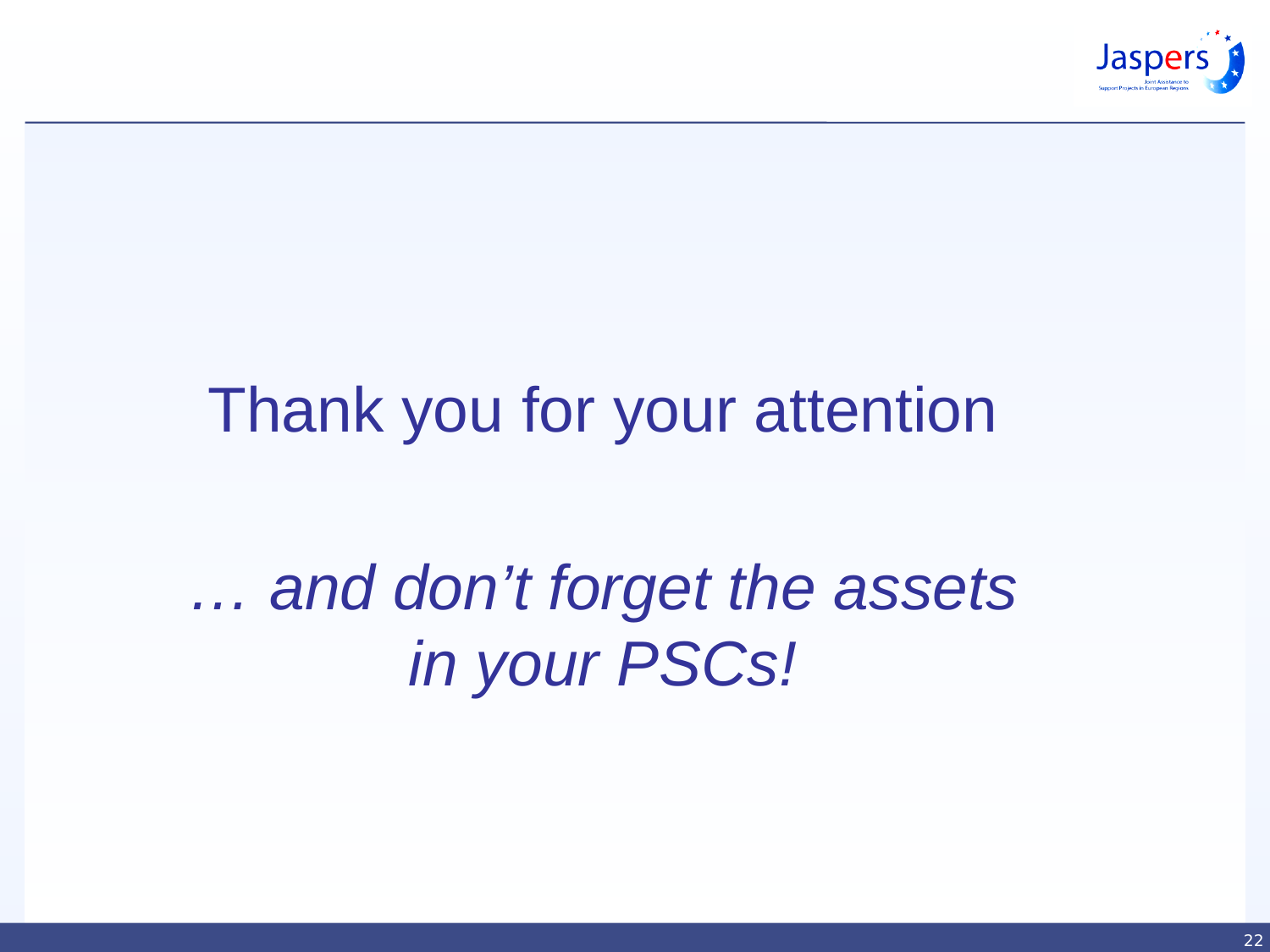

#
Thank you for your attention

… and don’t forget the assets in your PSCs!
22